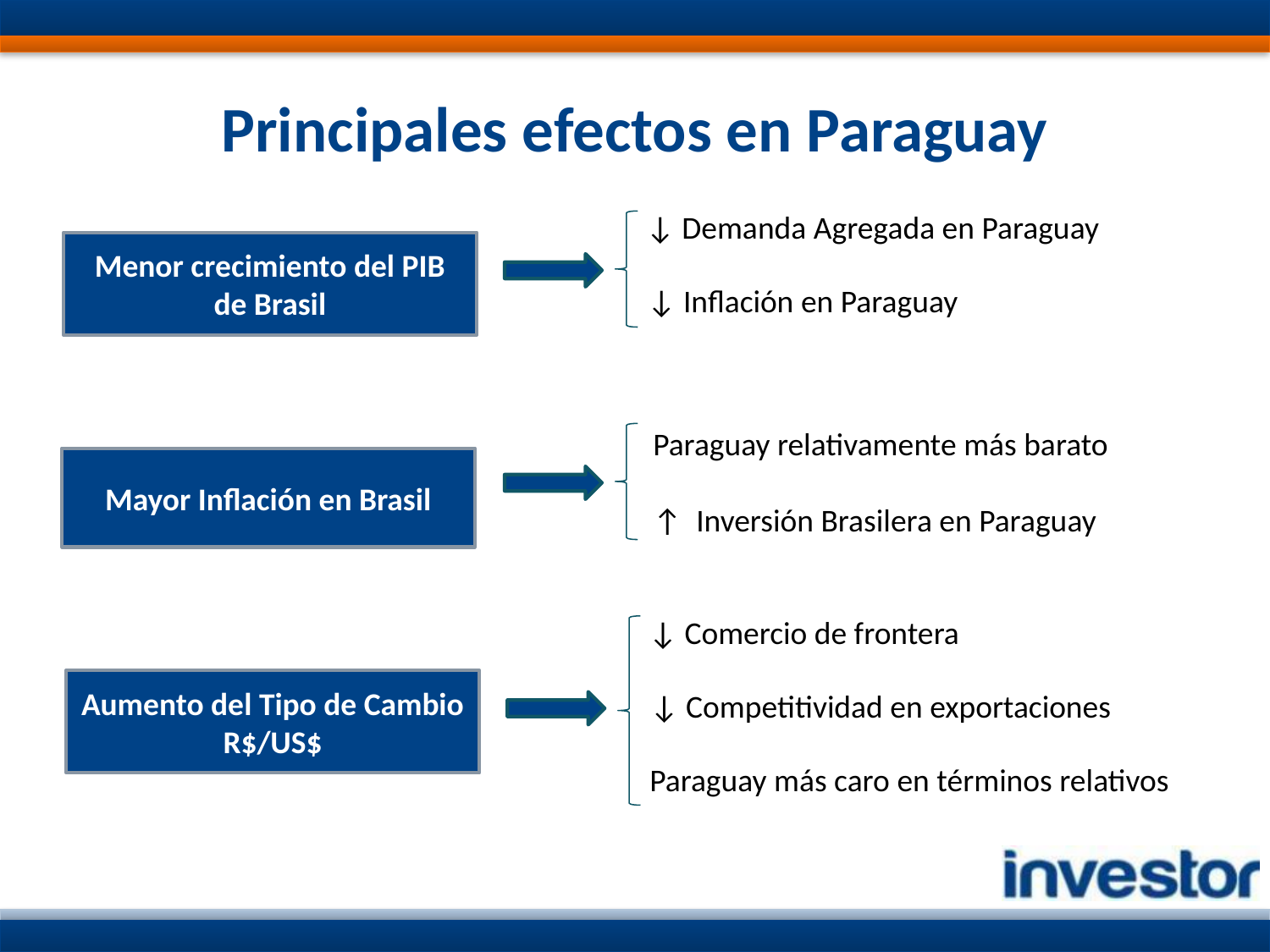

# Principales efectos en Paraguay
↓ Demanda Agregada en Paraguay

Menor crecimiento del PIB de Brasil

↓ Inflación en Paraguay
Paraguay relativamente más barato

↑  Inversión Brasilera en Paraguay

Mayor Inflación en Brasil

↓ Comercio de frontera

Aumento del Tipo de Cambio R$/US$
↓ Competitividad en exportaciones

Paraguay más caro en términos relativos